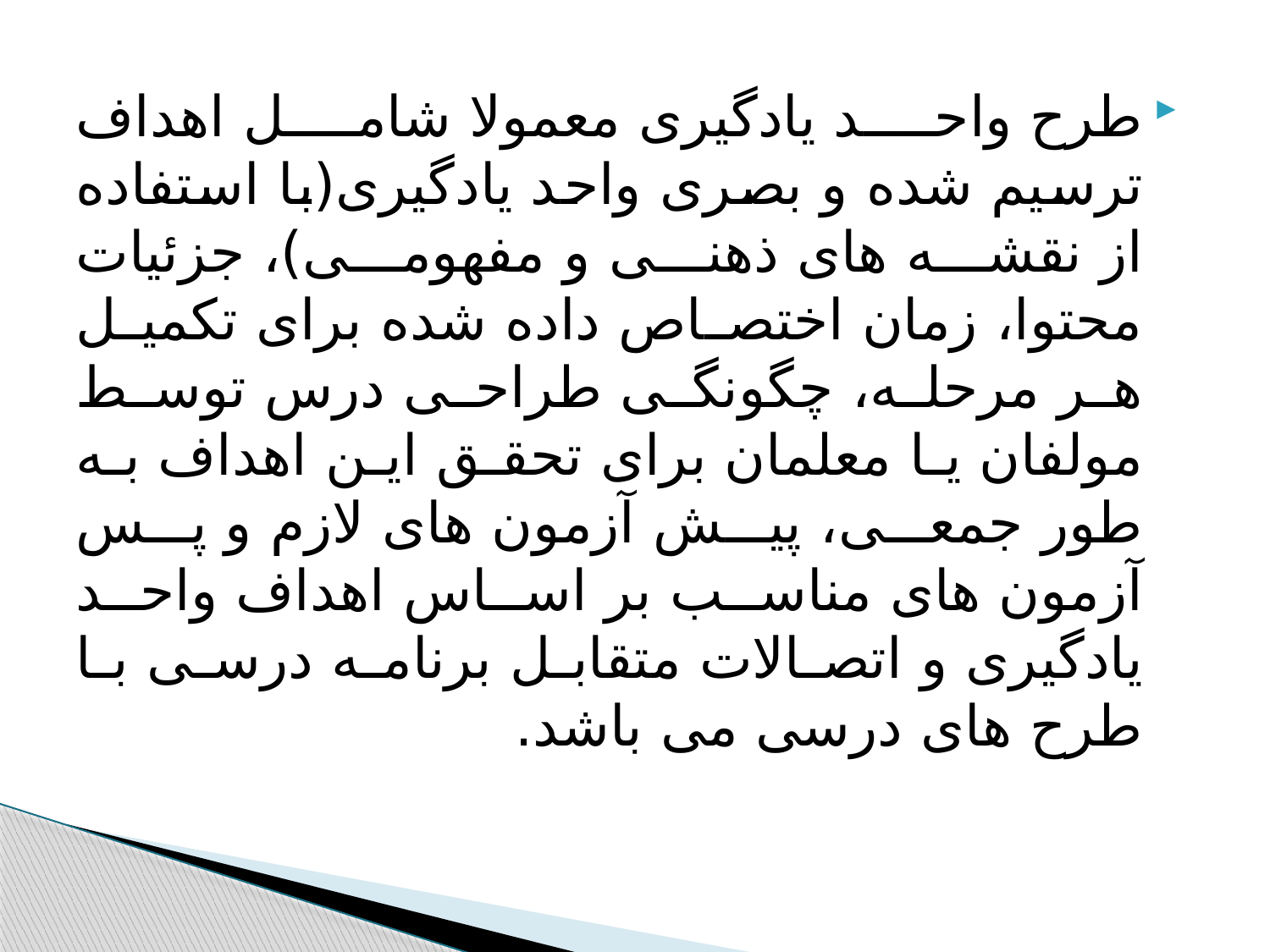

طرح واحد یادگیری معمولا شامل اهداف ترسیم شده و بصری واحد یادگیری(با استفاده از نقشه های ذهنی و مفهومی)، جزئیات محتوا، زمان اختصاص داده شده برای تکمیل هر مرحله، چگونگی طراحی درس توسط مولفان یا معلمان برای تحقق این اهداف به طور جمعی، پیش آزمون های لازم و پس آزمون های مناسب بر اساس اهداف واحد یادگیری و اتصالات متقابل برنامه درسی با طرح های درسی می باشد.